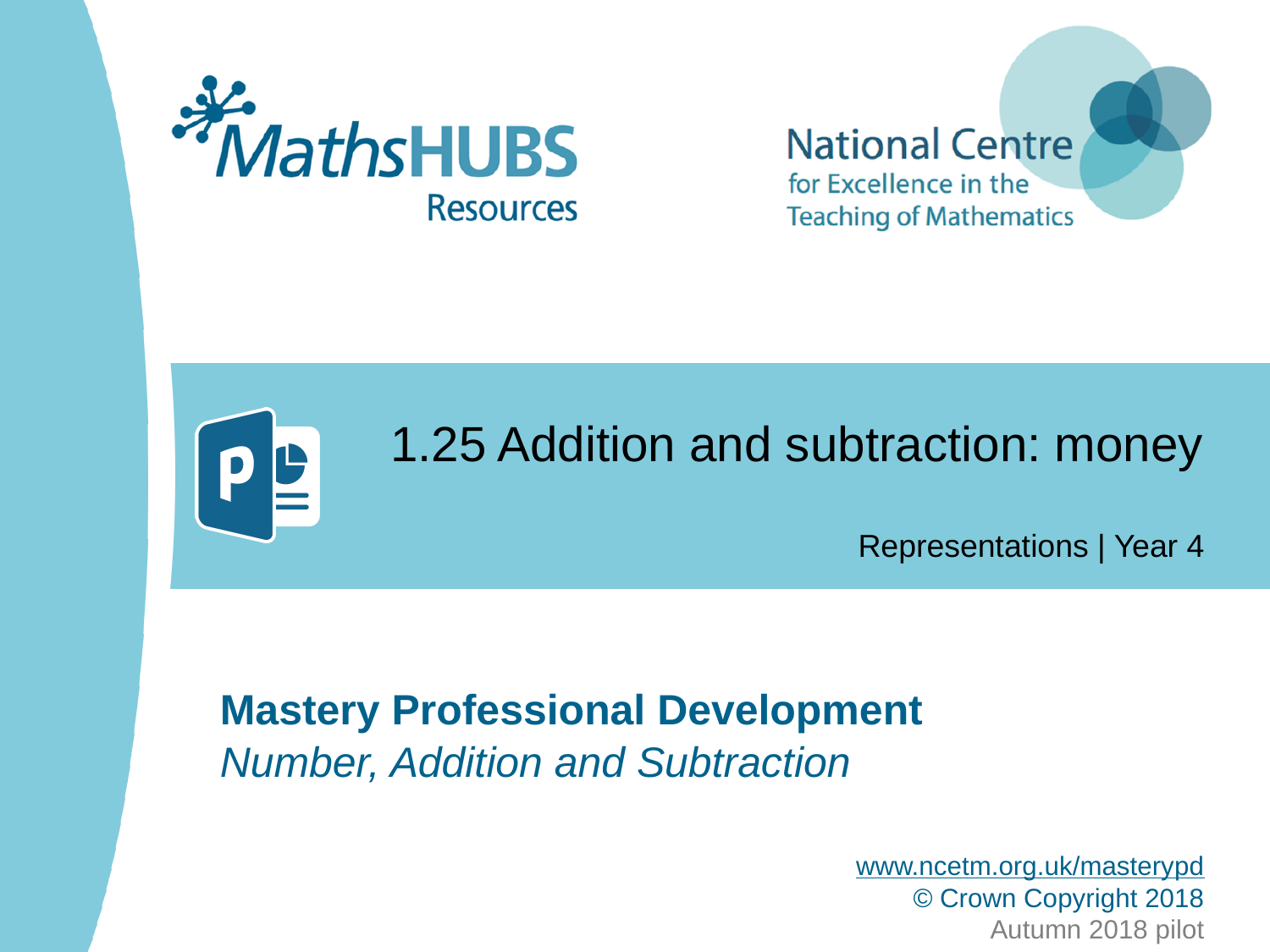

# 1.25 Addition and subtraction: money
Representations | Year 4
Number, Addition and Subtraction